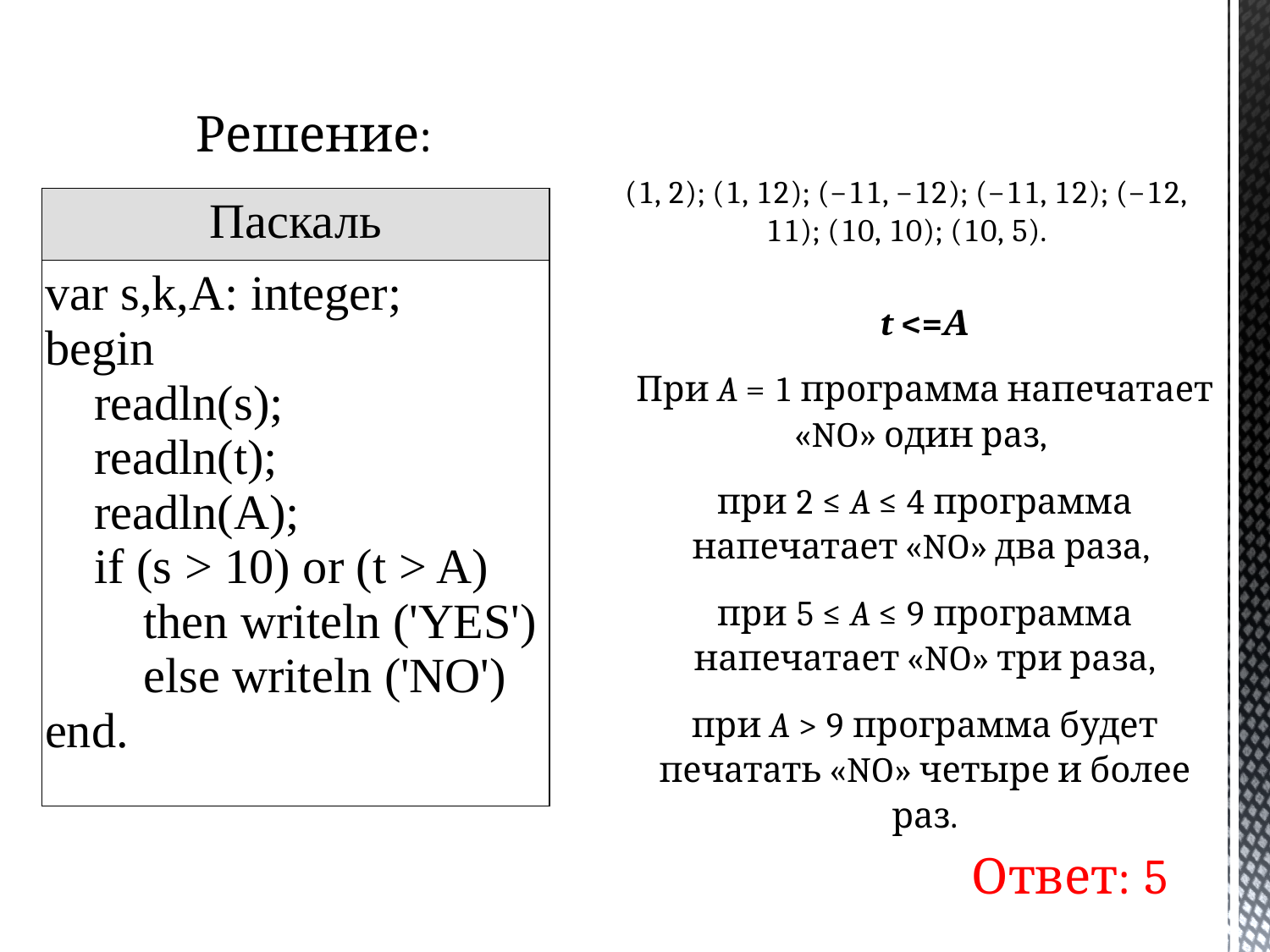

Решение:
 (1, 2); (1, 12); (−11, −12); (−11, 12); (−12, 11); (10, 10); (10, 5).
| Паскаль |
| --- |
| var s,k,A: integer; begin     readln(s);     readln(t);     readln(A);     if (s > 10) or (t > A)         then writeln ('YES')         else writeln ('NO') end. |
t <=А
При A = 1 программа напечатает «NO» один раз,
при 2 ≤ A ≤ 4 программа напечатает «NO» два раза,
при 5 ≤ A ≤ 9 программа напечатает «NO» три раза,
при A > 9 программа будет печатать «NO» четыре и более раз.
Ответ: 5